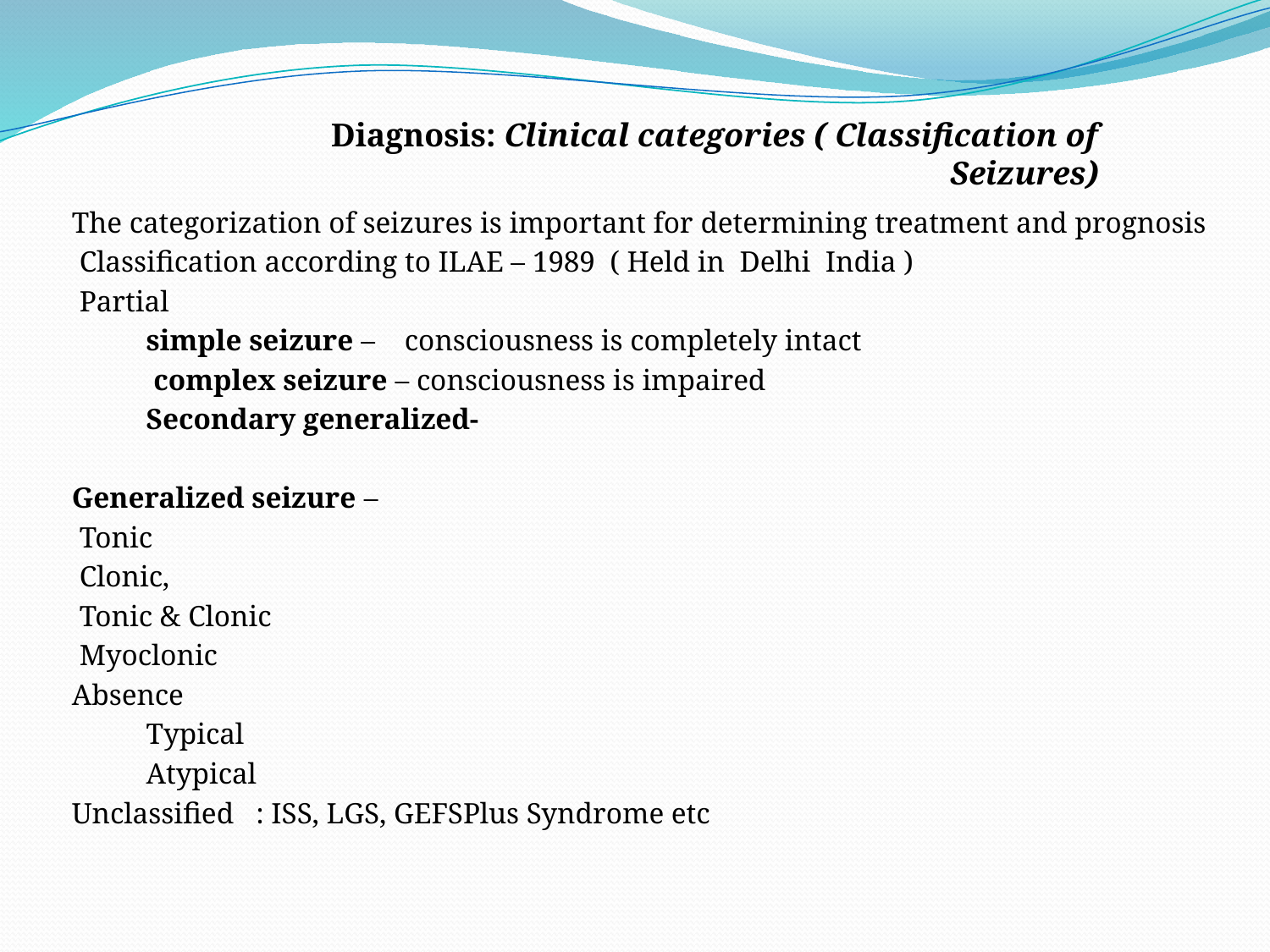

Diagnosis: Clinical categories ( Classification of Seizures)
The categorization of seizures is important for determining treatment and prognosis
 Classification according to ILAE – 1989  ( Held in  Delhi  India )
 Partial
          simple seizure –    consciousness is completely intact
           complex seizure – consciousness is impaired
          Secondary generalized-

Generalized seizure –
 Tonic
 Clonic,
 Tonic & Clonic
 Myoclonic
Absence
          Typical
          Atypical
Unclassified   : ISS, LGS, GEFSPlus Syndrome etc